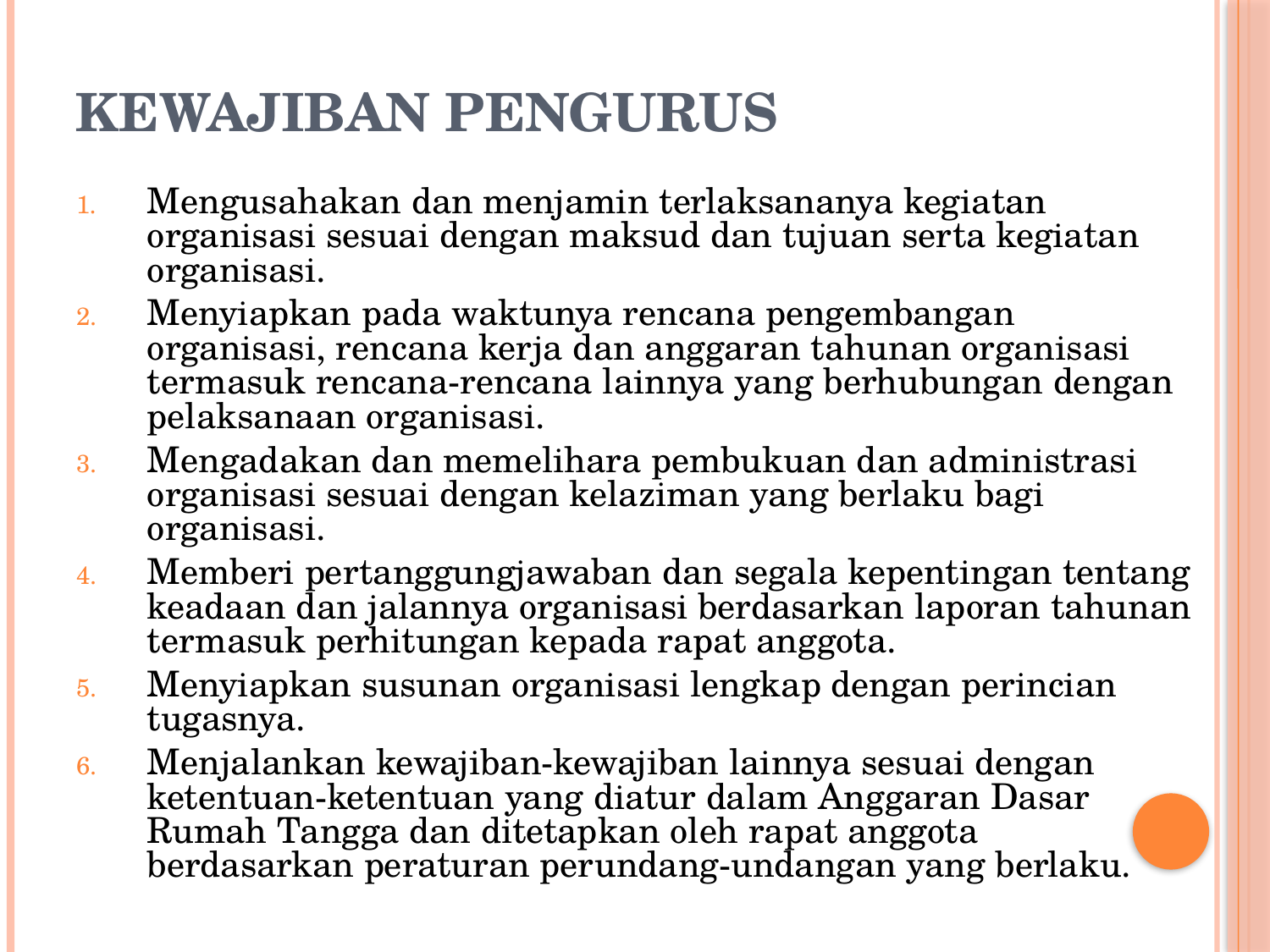

# Kewajiban Pengurus
Mengusahakan dan menjamin terlaksananya kegiatan organisasi sesuai dengan maksud dan tujuan serta kegiatan organisasi.
Menyiapkan pada waktunya rencana pengembangan organisasi, rencana kerja dan anggaran tahunan organisasi termasuk rencana-rencana lainnya yang berhubungan dengan pelaksanaan organisasi.
Mengadakan dan memelihara pembukuan dan administrasi organisasi sesuai dengan kelaziman yang berlaku bagi organisasi.
Memberi pertanggungjawaban dan segala kepentingan tentang keadaan dan jalannya organisasi berdasarkan laporan tahunan termasuk perhitungan kepada rapat anggota.
Menyiapkan susunan organisasi lengkap dengan perincian tugasnya.
Menjalankan kewajiban-kewajiban lainnya sesuai dengan ketentuan-ketentuan yang diatur dalam Anggaran Dasar Rumah Tangga dan ditetapkan oleh rapat anggota berdasarkan peraturan perundang-undangan yang berlaku.